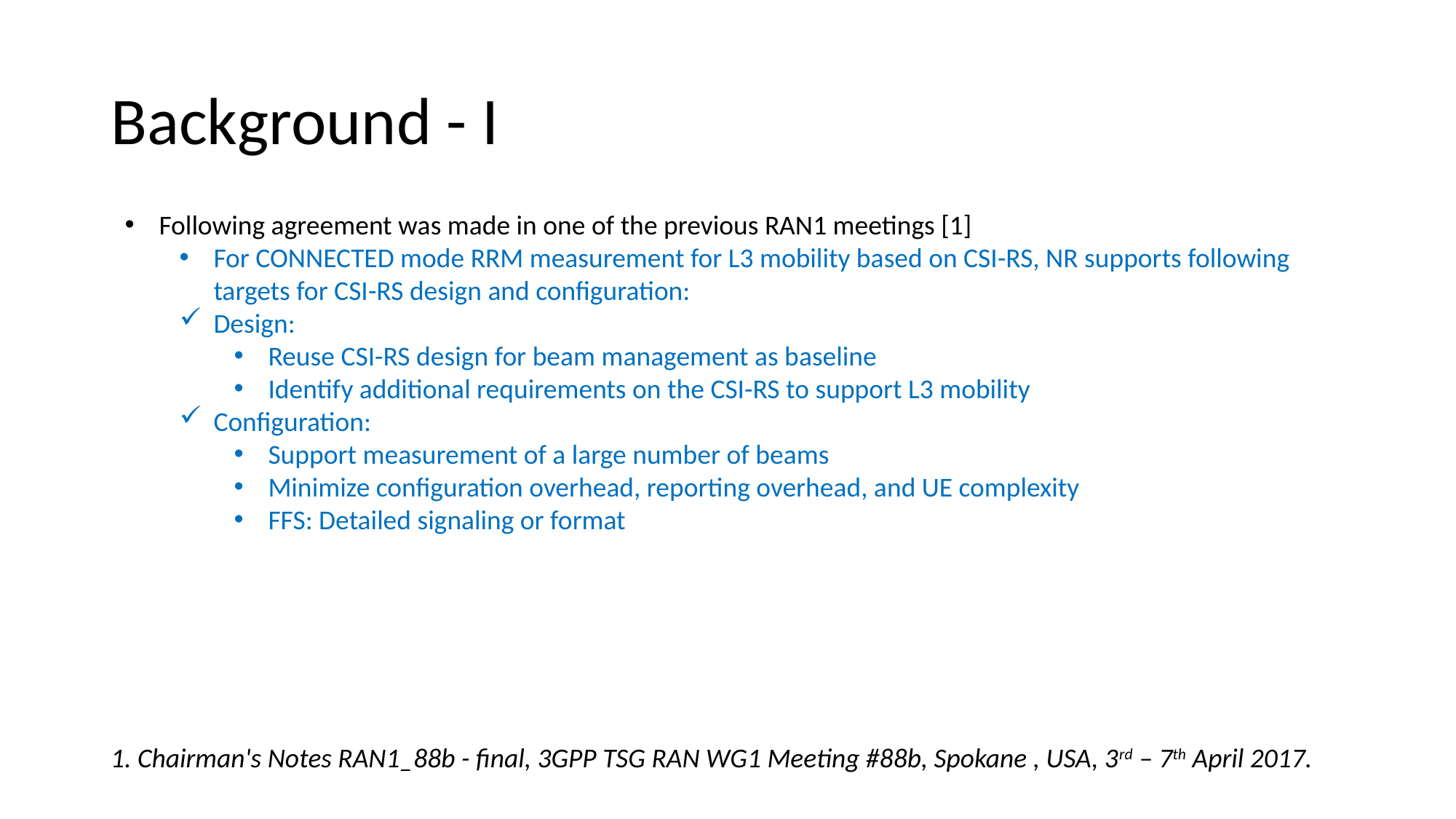

# Background - I
Following agreement was made in one of the previous RAN1 meetings [1]
For CONNECTED mode RRM measurement for L3 mobility based on CSI-RS, NR supports following targets for CSI-RS design and configuration:
Design:
Reuse CSI-RS design for beam management as baseline
Identify additional requirements on the CSI-RS to support L3 mobility
Configuration:
Support measurement of a large number of beams
Minimize configuration overhead, reporting overhead, and UE complexity
FFS: Detailed signaling or format

1. Chairman's Notes RAN1_88b - final, 3GPP TSG RAN WG1 Meeting #88b, Spokane , USA, 3rd – 7th April 2017.